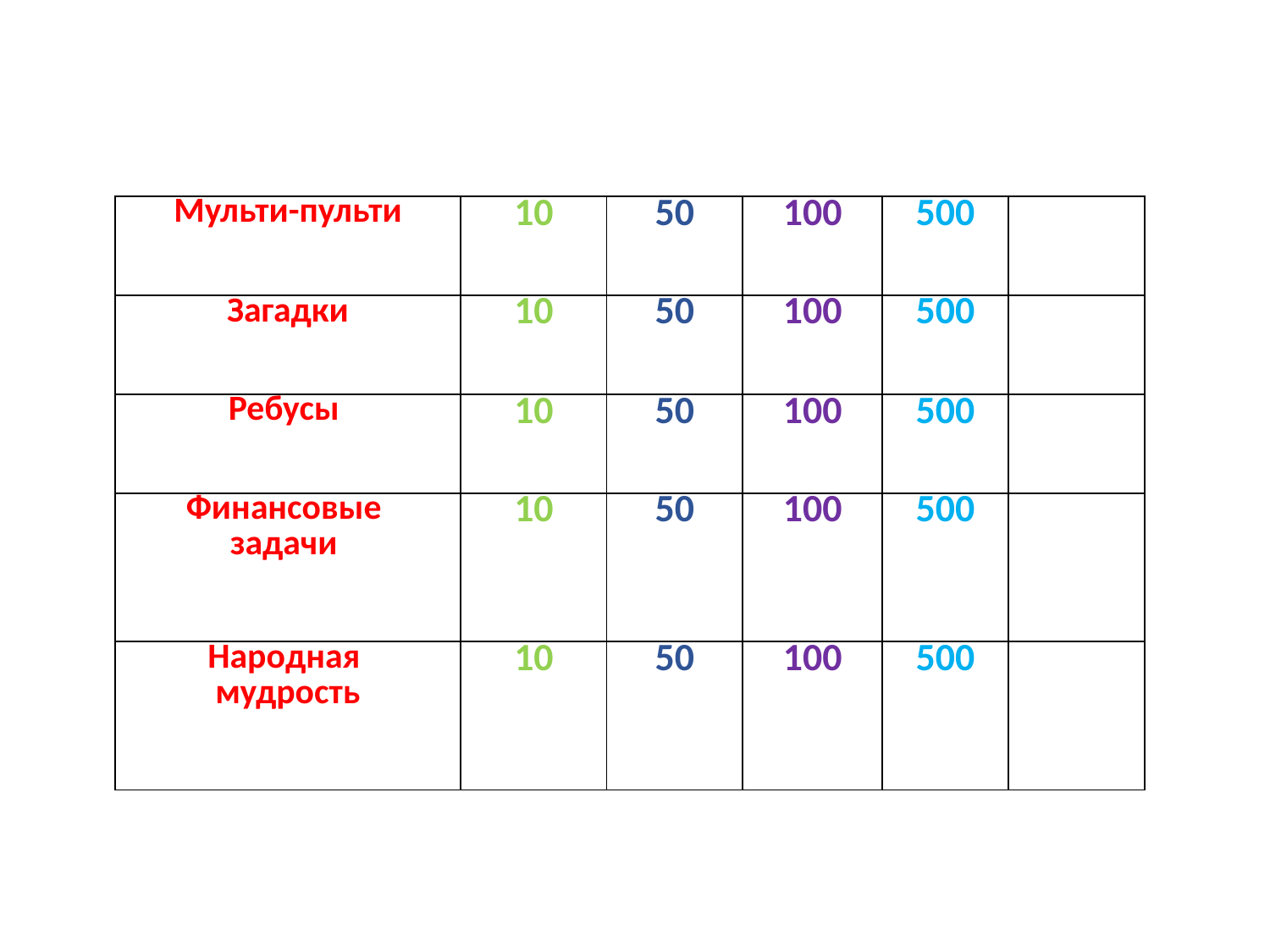

| Мульти-пульти | 10 | 50 | 100 | 500 |  |
| --- | --- | --- | --- | --- | --- |
| Загадки | 10 | 50 | 100 | 500 |  |
| Ребусы | 10 | 50 | 100 | 500 |  |
| Финансовые задачи | 10 | 50 | 100 | 500 |  |
| Народная мудрость | 10 | 50 | 100 | 500 |  |